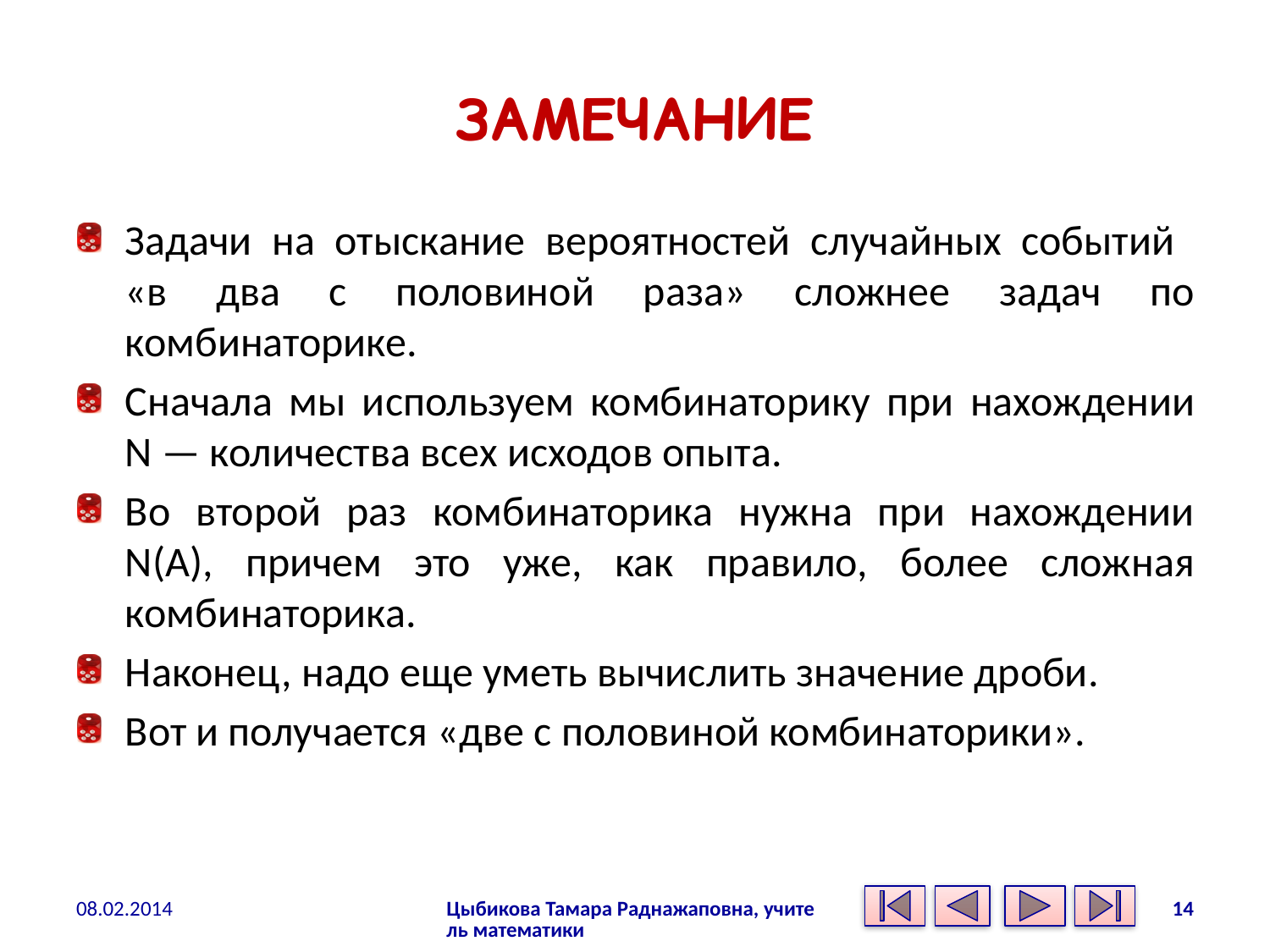

# ЗАМЕЧАНИЕ
Задачи на отыскание вероятностей случайных событий
«в два с половиной раза» сложнее задач по комбинаторике.
Сначала мы используем комбинаторику при нахождении N — количества всех исходов опыта.
Во второй раз комбинаторика нужна при нахождении N(A), причем это уже, как правило, более сложная комбинаторика.
Наконец, надо еще уметь вычислить значение дроби.
Вот и получается «две с половиной комбинаторики».
08.02.2014
Цыбикова Тамара Раднажаповна, учитель математики
14